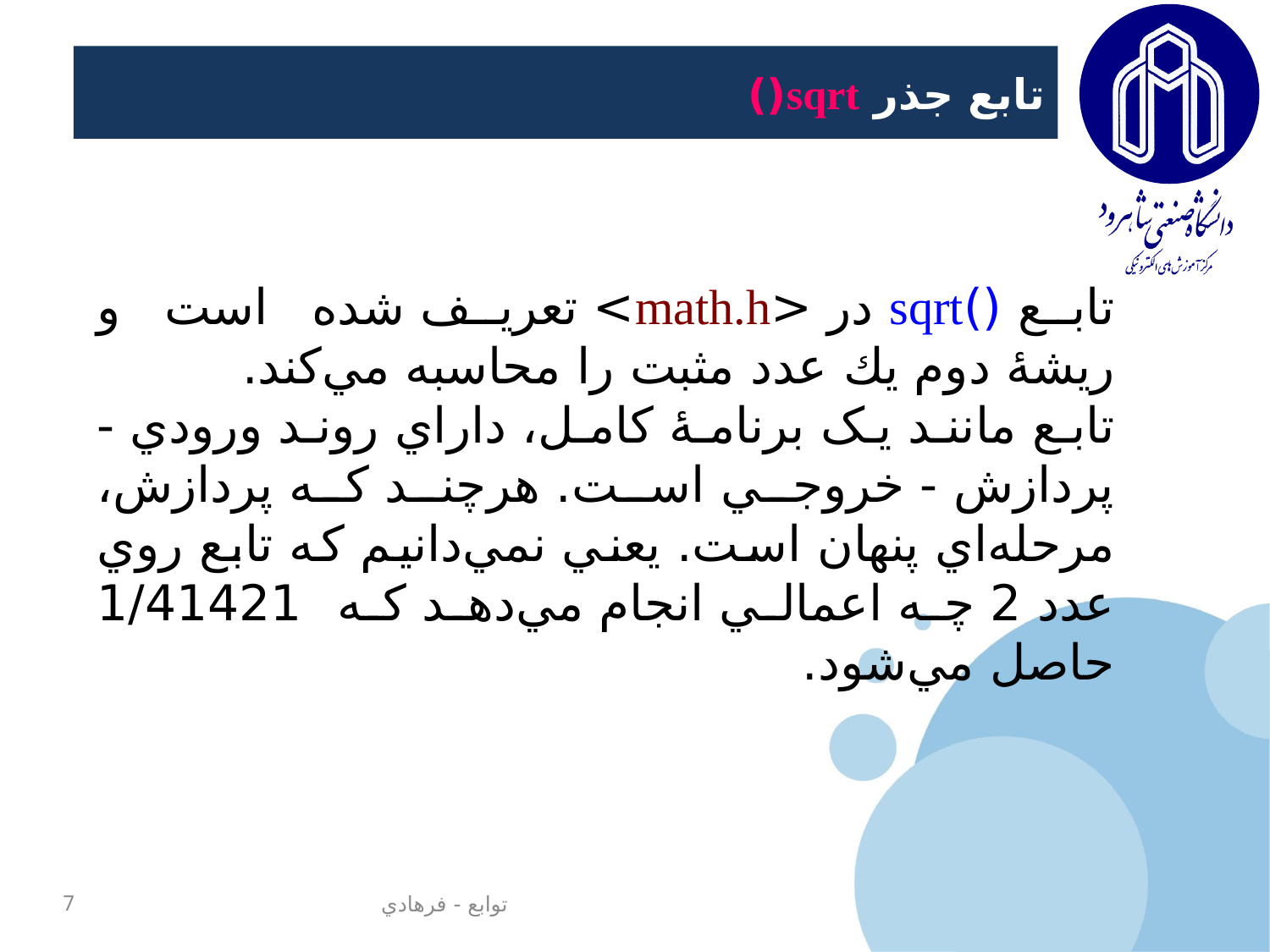

# تابع جذر sqrt()
تابع ()sqrt در <math.h> تعريف شده است و ريشۀ دوم يك عدد مثبت‌ را محاسبه مي‌کند.
تابع مانند يک برنامۀ کامل، داراي ‌روند ورودي - پردازش - خروجي است. هرچند که پردازش، مرحله‌اي پنهان است. يعني نمي‌دانيم که تابع روي عدد 2 چه اعمالي انجام مي‌دهد که 1/41421 حاصل مي‌شود.
7
توابع - فرهادي